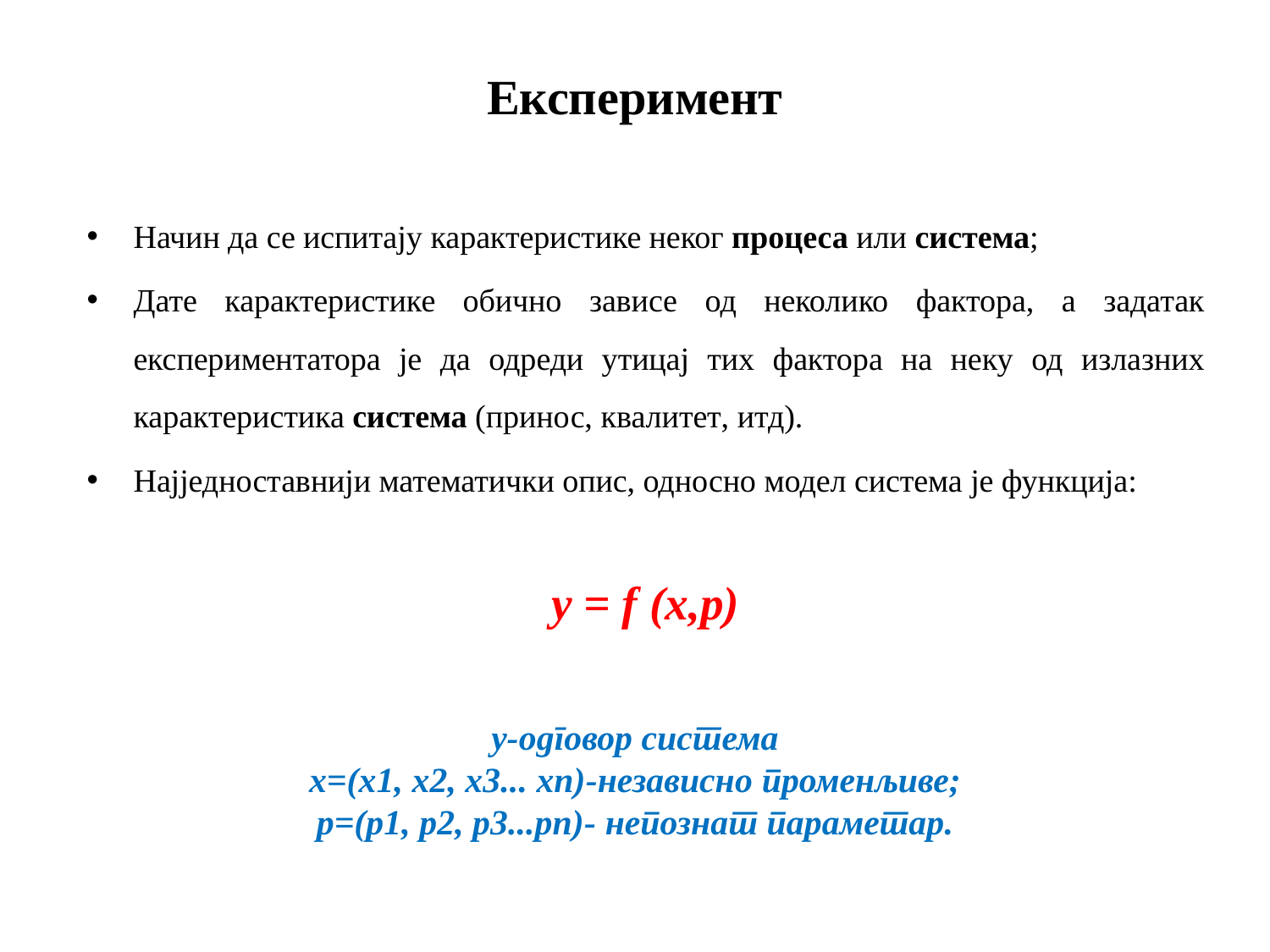

# Експеримент
Начин да се испитају карактеристике неког процеса или система;
Дате карактеристике обично зависе од неколико фактора, а задатак експериментатора је да одреди утицај тих фактора на неку од излазних карактеристика система (принос, квалитет, итд).
Најједноставнији математички опис, односно модел система је функција:

y = f (x,p)
y-одговор система
x=(x1, x2, x3... xn)-независно променљиве;
p=(p1, p2, p3...pn)- непознат параметар.